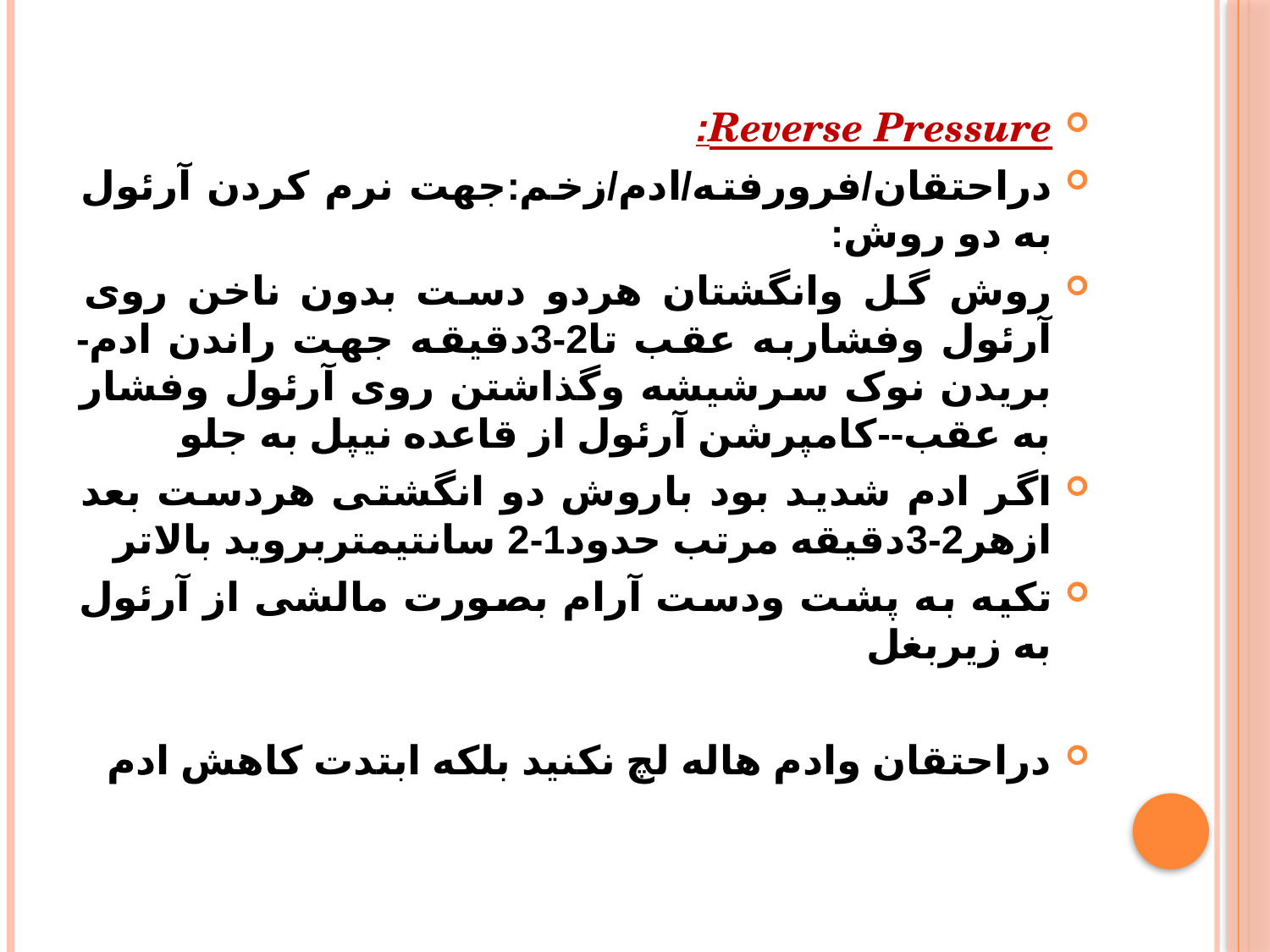

#
Reverse Pressure:
دراحتقان/فرورفته/ادم/زخم:جهت نرم کردن آرئول به دو روش:
روش گل وانگشتان هردو دست بدون ناخن روی آرئول وفشاربه عقب تا2-3دقیقه جهت راندن ادم-بریدن نوک سرشیشه وگذاشتن روی آرئول وفشار به عقب--کامپرشن آرئول از قاعده نیپل به جلو
اگر ادم شدید بود باروش دو انگشتی هردست بعد ازهر2-3دقیقه مرتب حدود1-2 سانتیمتربروید بالاتر
تکیه به پشت ودست آرام بصورت مالشی از آرئول به زیربغل

دراحتقان وادم هاله لچ نکنید بلکه ابتدت کاهش ادم